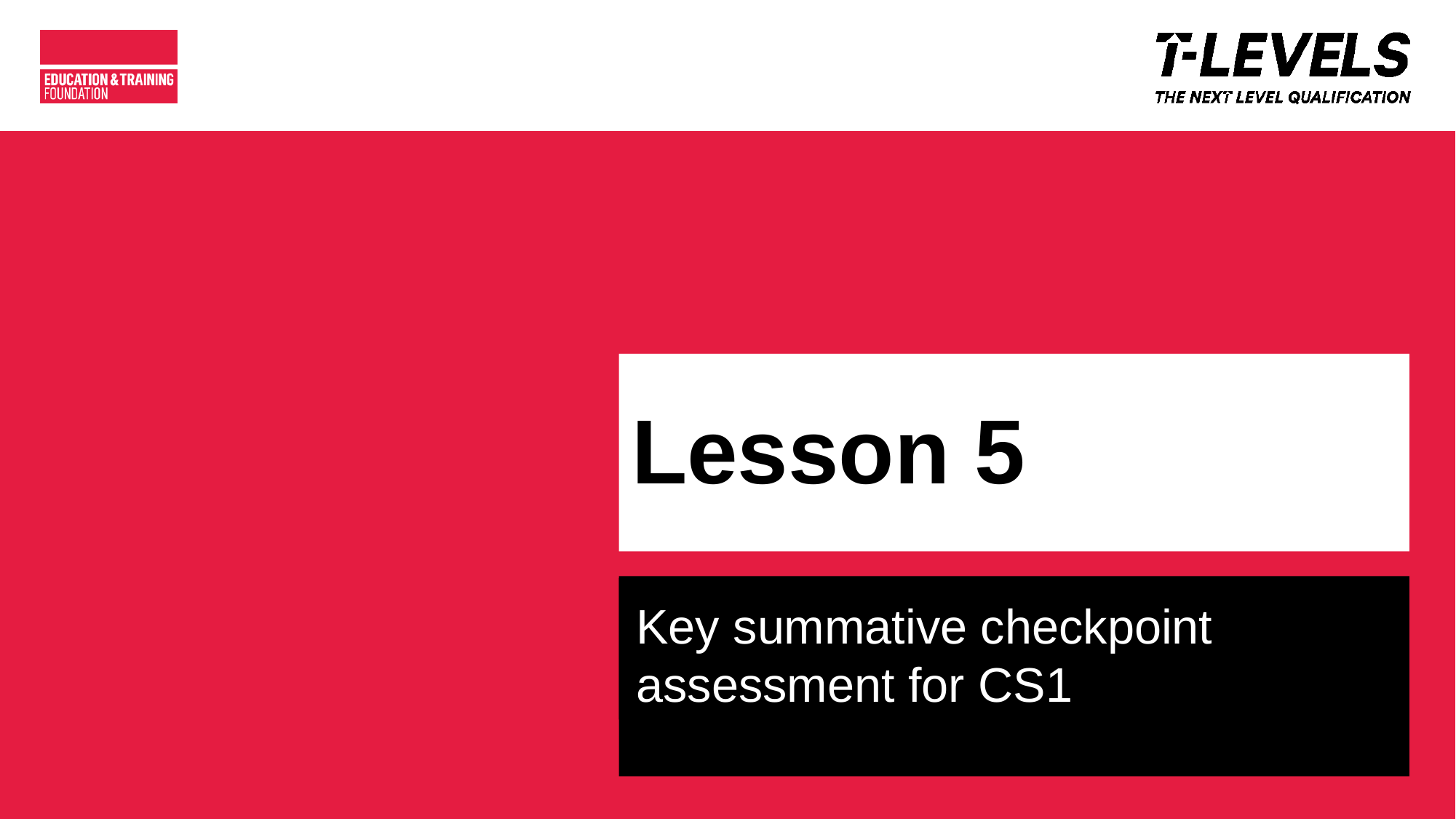

# Lesson 5
Key summative checkpoint assessment for CS1